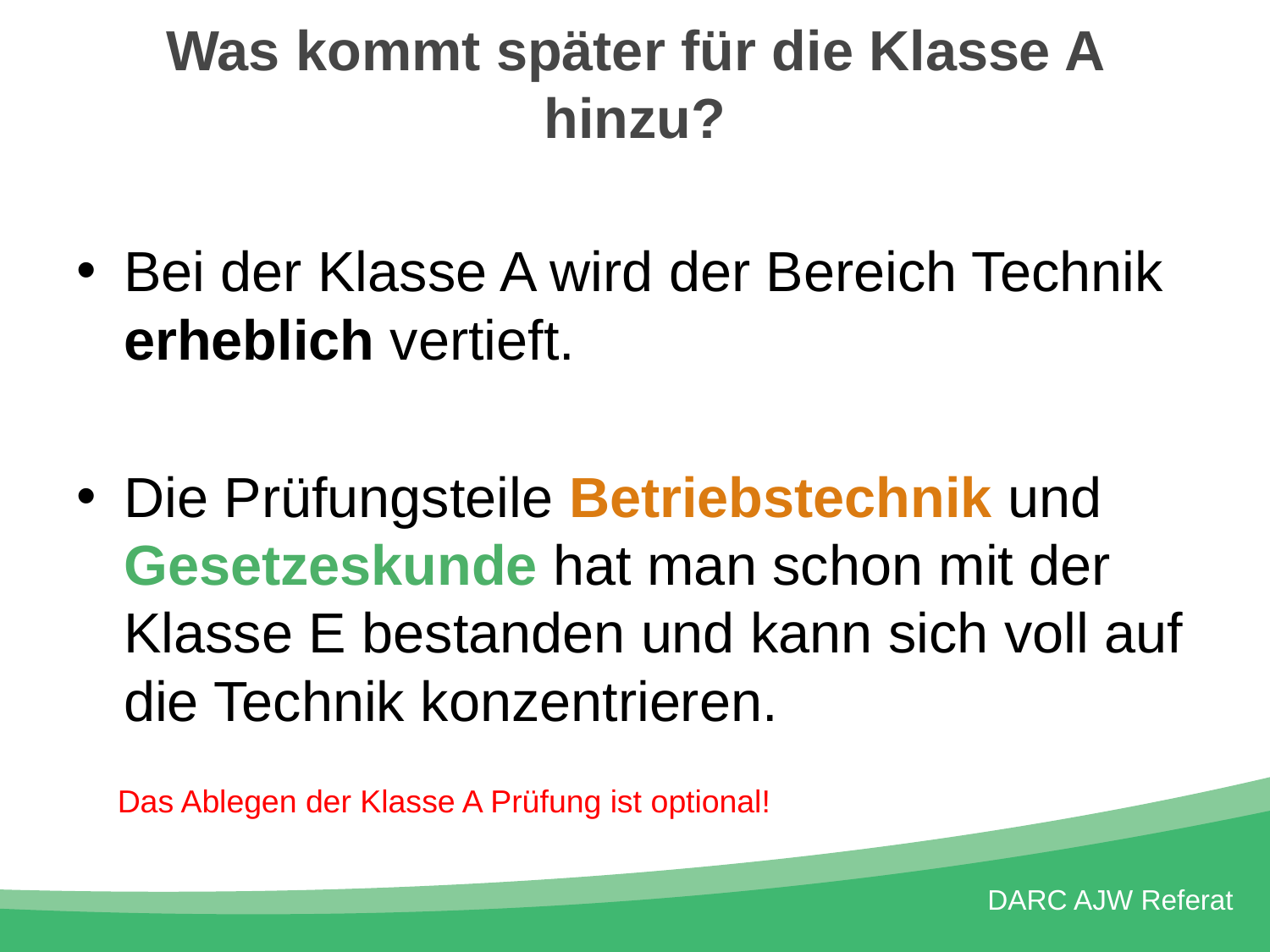

# Was kommt später für die Klasse A hinzu?

Bei der Klasse A wird der Bereich Technik erheblich vertieft.

Die Prüfungsteile Betriebstechnik und Gesetzeskunde hat man schon mit der Klasse E bestanden und kann sich voll auf die Technik konzentrieren.
Das Ablegen der Klasse A Prüfung ist optional!